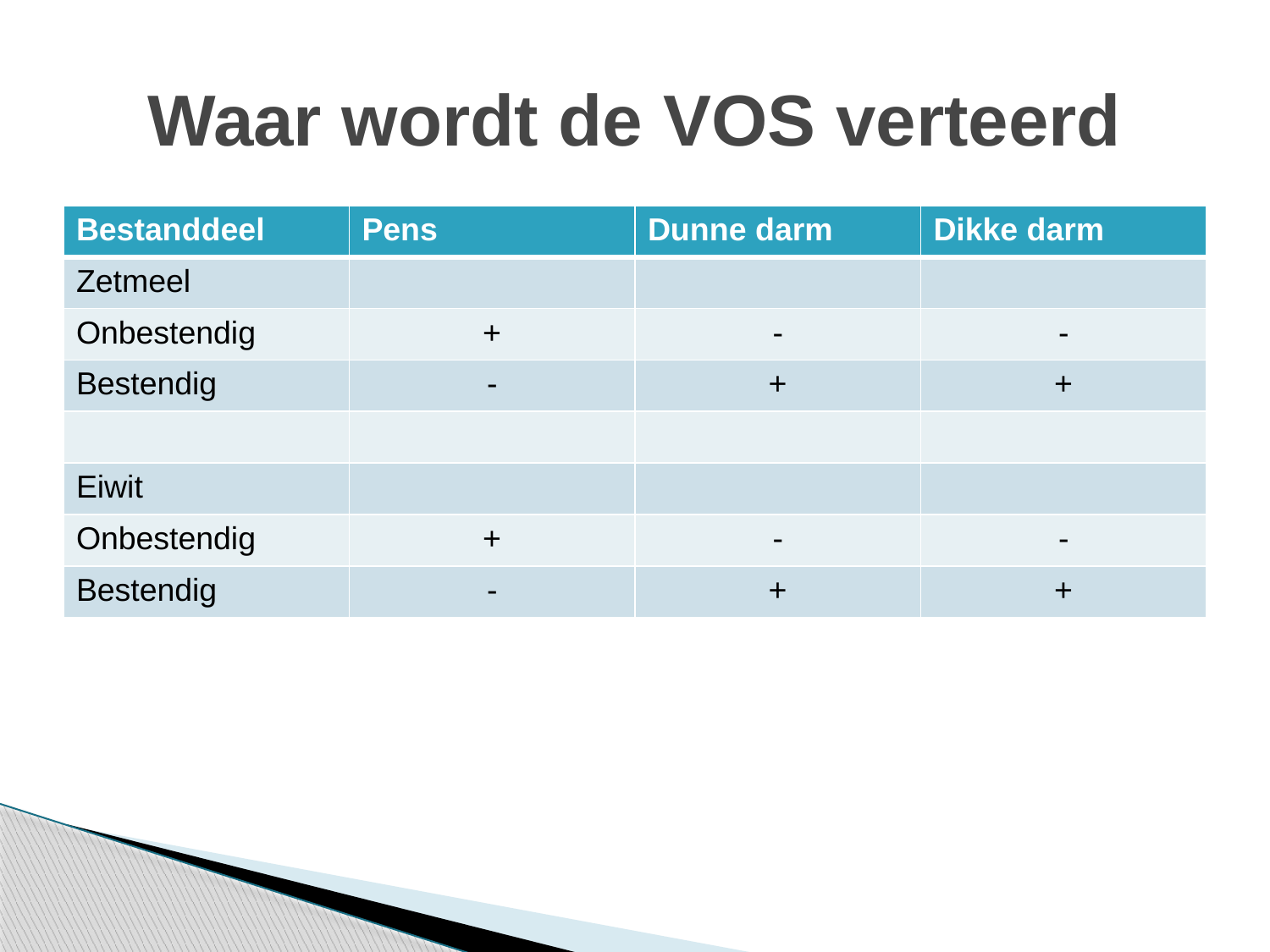

# Waar wordt de VOS verteerd
| Bestanddeel | Pens | Dunne darm | Dikke darm |
| --- | --- | --- | --- |
| Zetmeel |  |  |  |
| Onbestendig | + | - | - |
| Bestendig | - | + | + |
|  |  |  |  |
| Eiwit |  |  |  |
| Onbestendig | + | - | - |
| Bestendig | - | + | + |